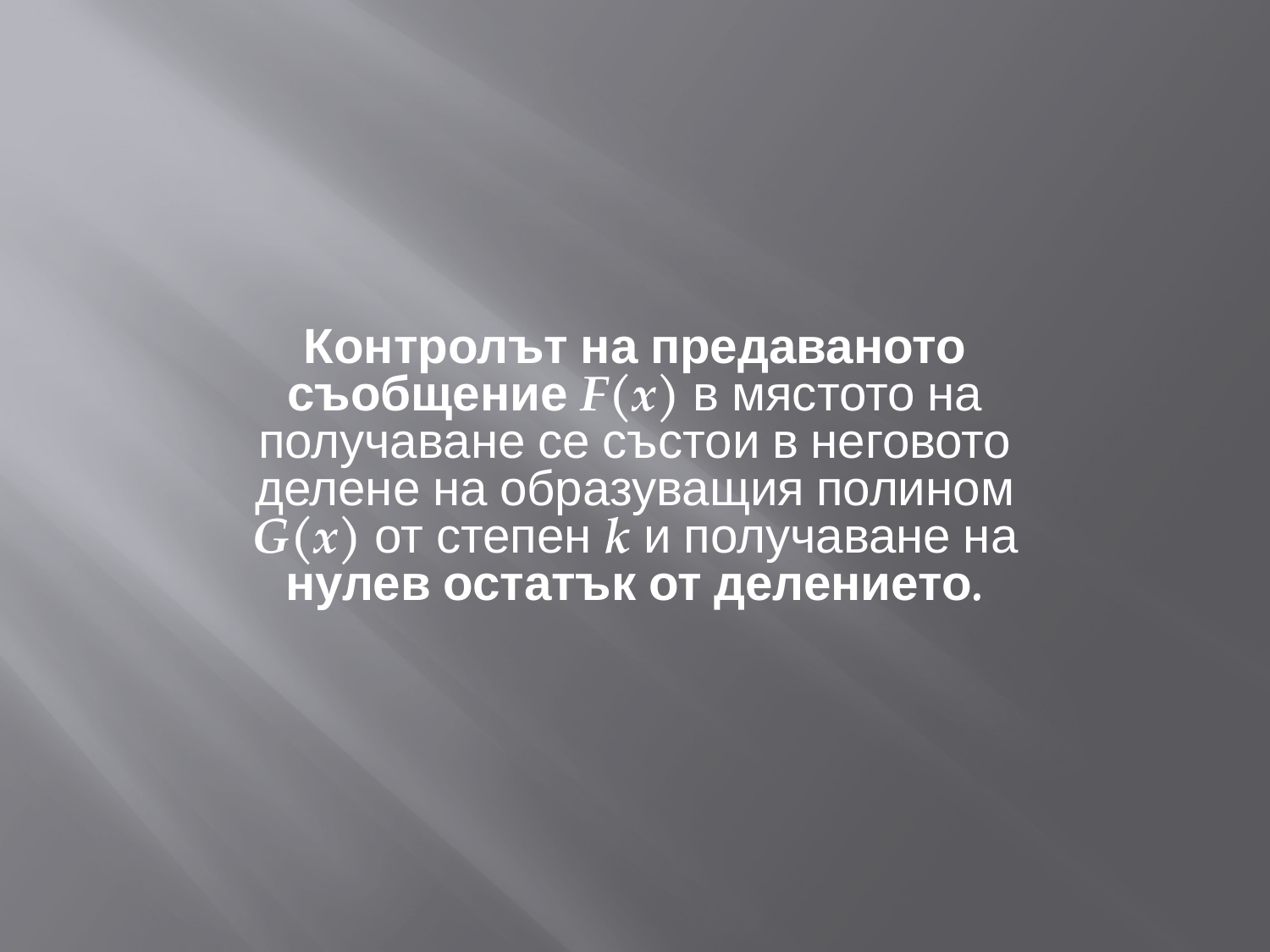

Контролът на предаваното съобщение F(x) в мястото на получаване се състои в неговото делене на образуващия полином G(x) от степен k и получаване на нулев остатък от делението.